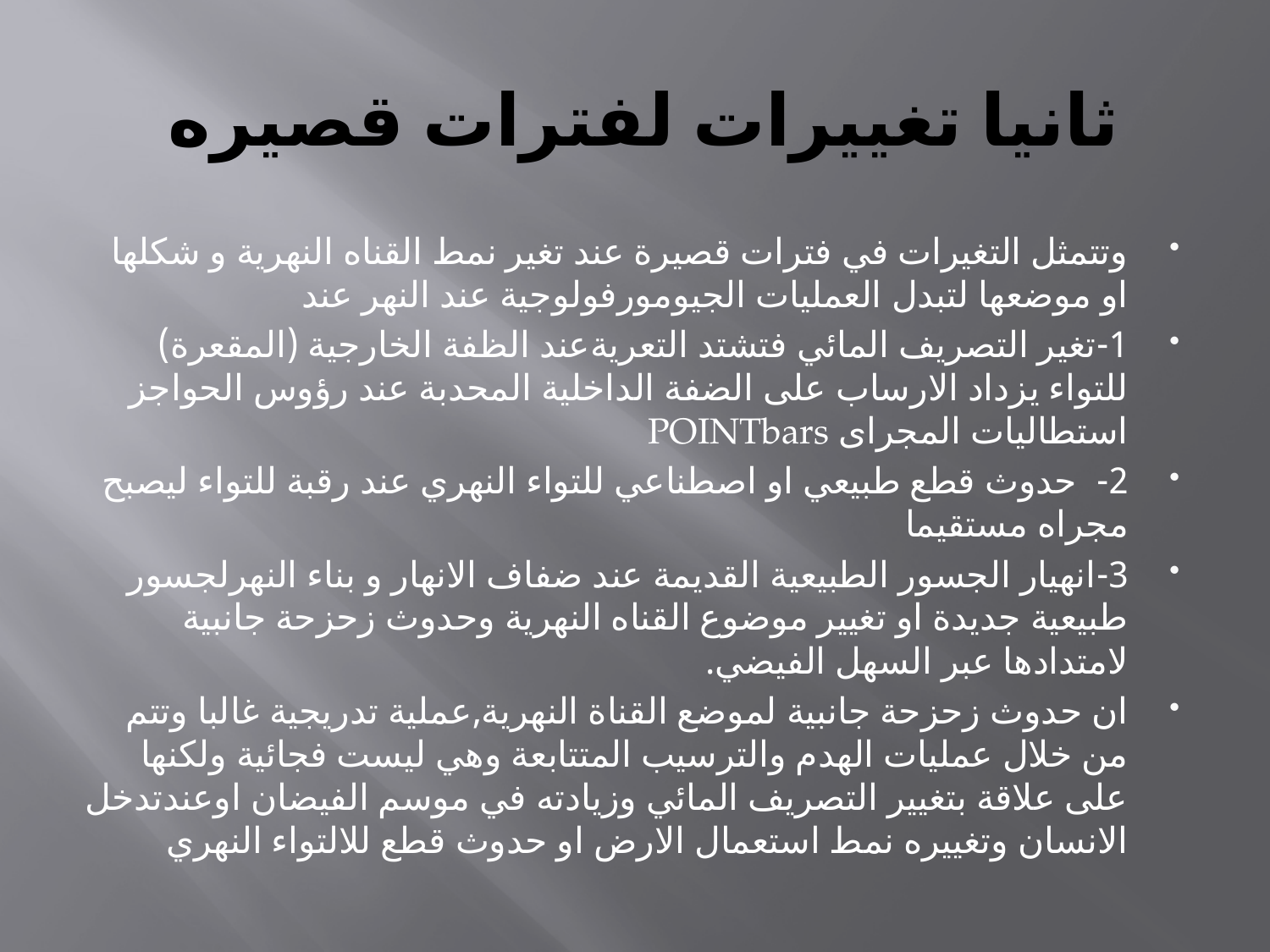

# ثانيا تغييرات لفترات قصيره
وتتمثل التغيرات في فترات قصيرة عند تغير نمط القناه النهرية و شكلها او موضعها لتبدل العمليات الجيومورفولوجية عند النهر عند
1-	تغير التصريف المائي فتشتد التعريةعند الظفة الخارجية (المقعرة) للتواء يزداد الارساب على الضفة الداخلية المحدبة عند رؤوس الحواجز استطاليات المجراى POINTbars
2-	  حدوث قطع طبيعي او اصطناعي للتواء النهري عند رقبة للتواء ليصبح مجراه مستقيما
3-	انهيار الجسور الطبيعية القديمة عند ضفاف الانهار و بناء النهرلجسور طبيعية جديدة او تغيير موضوع القناه النهرية وحدوث زحزحة جانبية لامتدادها عبر السهل الفيضي.
ان حدوث زحزحة جانبية لموضع القناة النهرية,عملية تدريجية غالبا وتتم من خلال عمليات الهدم والترسيب المتتابعة وهي ليست فجائية ولكنها على علاقة بتغيير التصريف المائي وزيادته في موسم الفيضان اوعندتدخل الانسان وتغييره نمط استعمال الارض او حدوث قطع للالتواء النهري